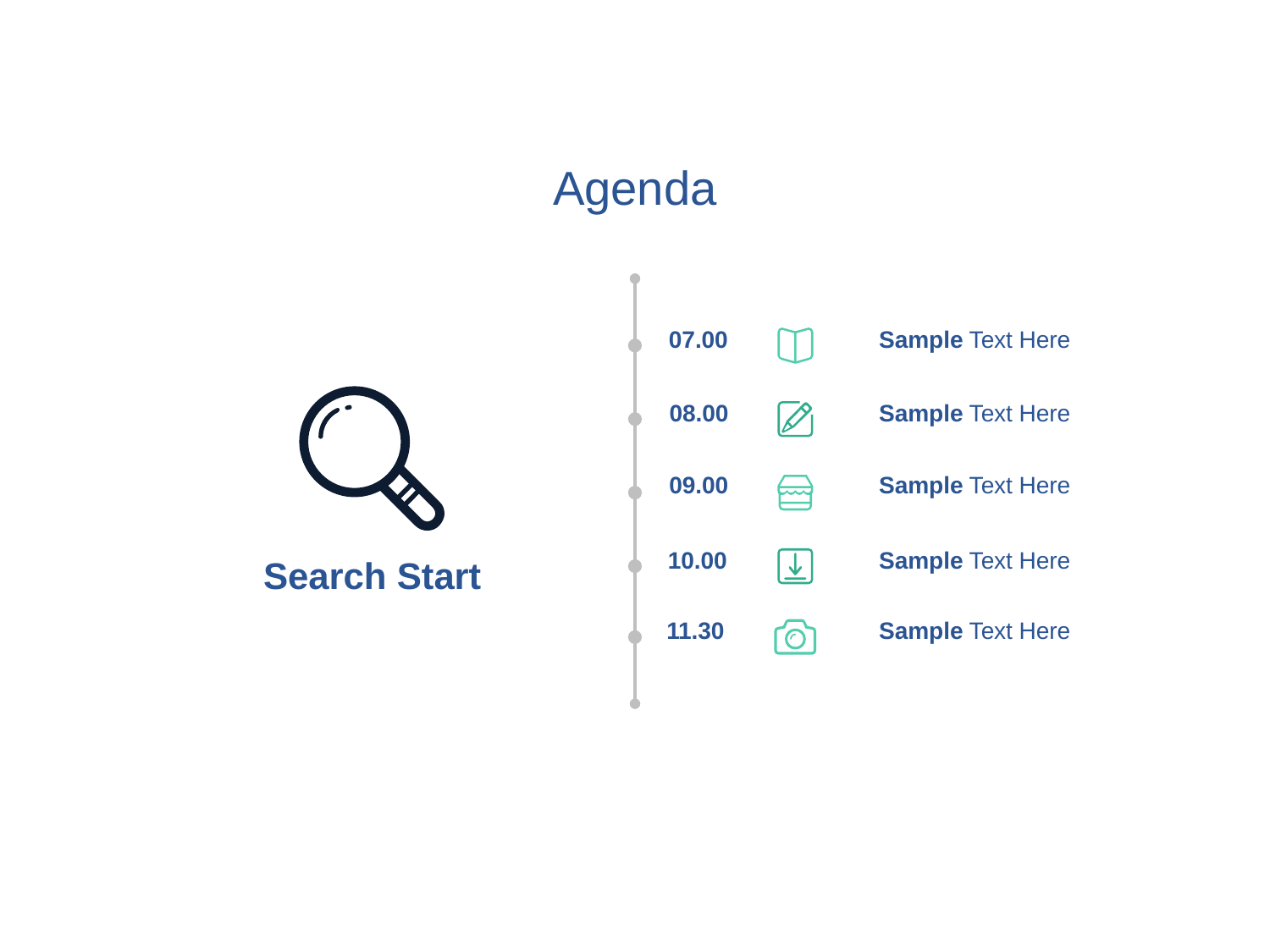

Agenda
07.00
Sample Text Here

08.00
Sample Text Here

09.00
Sample Text Here

10.00
Sample Text Here
Search Start

11.30
Sample Text Here